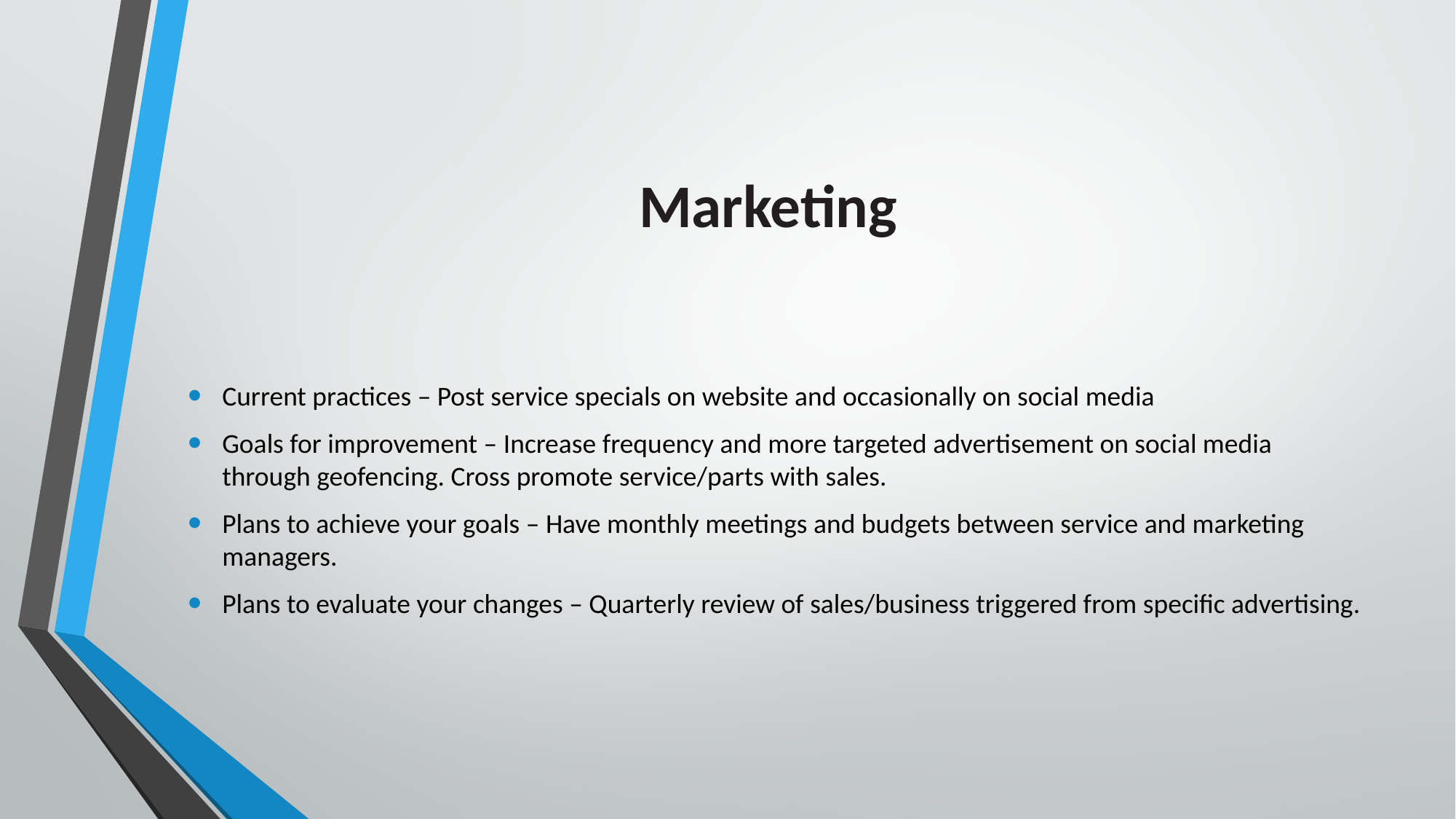

# Marketing

Current practices – Post service specials on website and occasionally on social media
Goals for improvement – Increase frequency and more targeted advertisement on social media through geofencing. Cross promote service/parts with sales.
Plans to achieve your goals – Have monthly meetings and budgets between service and marketing managers.
Plans to evaluate your changes – Quarterly review of sales/business triggered from specific advertising.